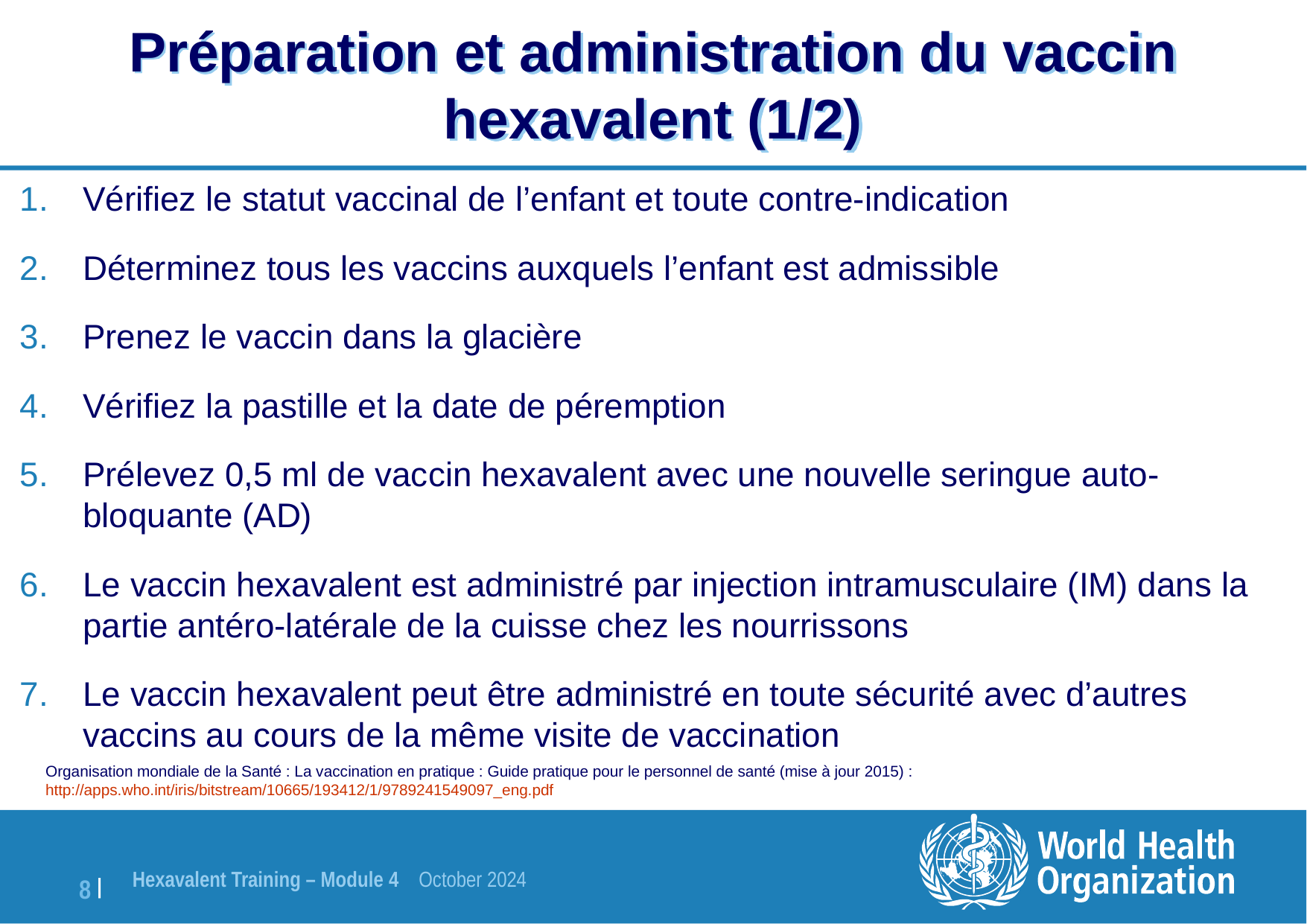

# Préparation et administration du vaccin hexavalent (1/2)
Vérifiez le statut vaccinal de l’enfant et toute contre-indication
Déterminez tous les vaccins auxquels l’enfant est admissible
Prenez le vaccin dans la glacière
Vérifiez la pastille et la date de péremption
Prélevez 0,5 ml de vaccin hexavalent avec une nouvelle seringue auto-bloquante (AD)
Le vaccin hexavalent est administré par injection intramusculaire (IM) dans la partie antéro-latérale de la cuisse chez les nourrissons
Le vaccin hexavalent peut être administré en toute sécurité avec d’autres vaccins au cours de la même visite de vaccination

Organisation mondiale de la Santé : La vaccination en pratique : Guide pratique pour le personnel de santé (mise à jour 2015) : http://apps.who.int/iris/bitstream/10665/193412/1/9789241549097_eng.pdf